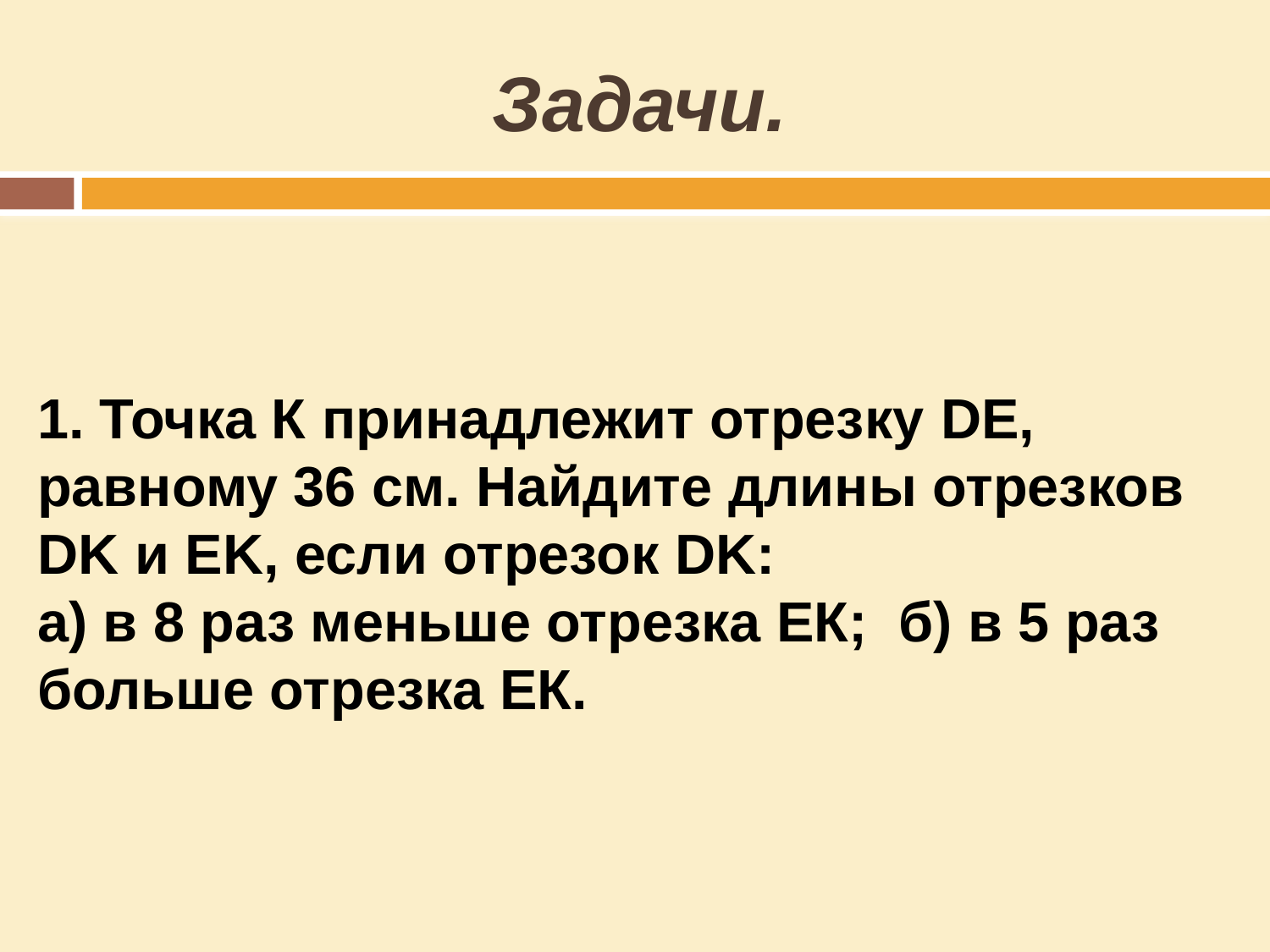

# Задачи.
1. Точка К принадлежит отрезку DE, равному 36 см. Найдите длины отрезков DK и EK, если отрезок DK:
а) в 8 раз меньше отрезка ЕК;  б) в 5 раз больше отрезка ЕК.